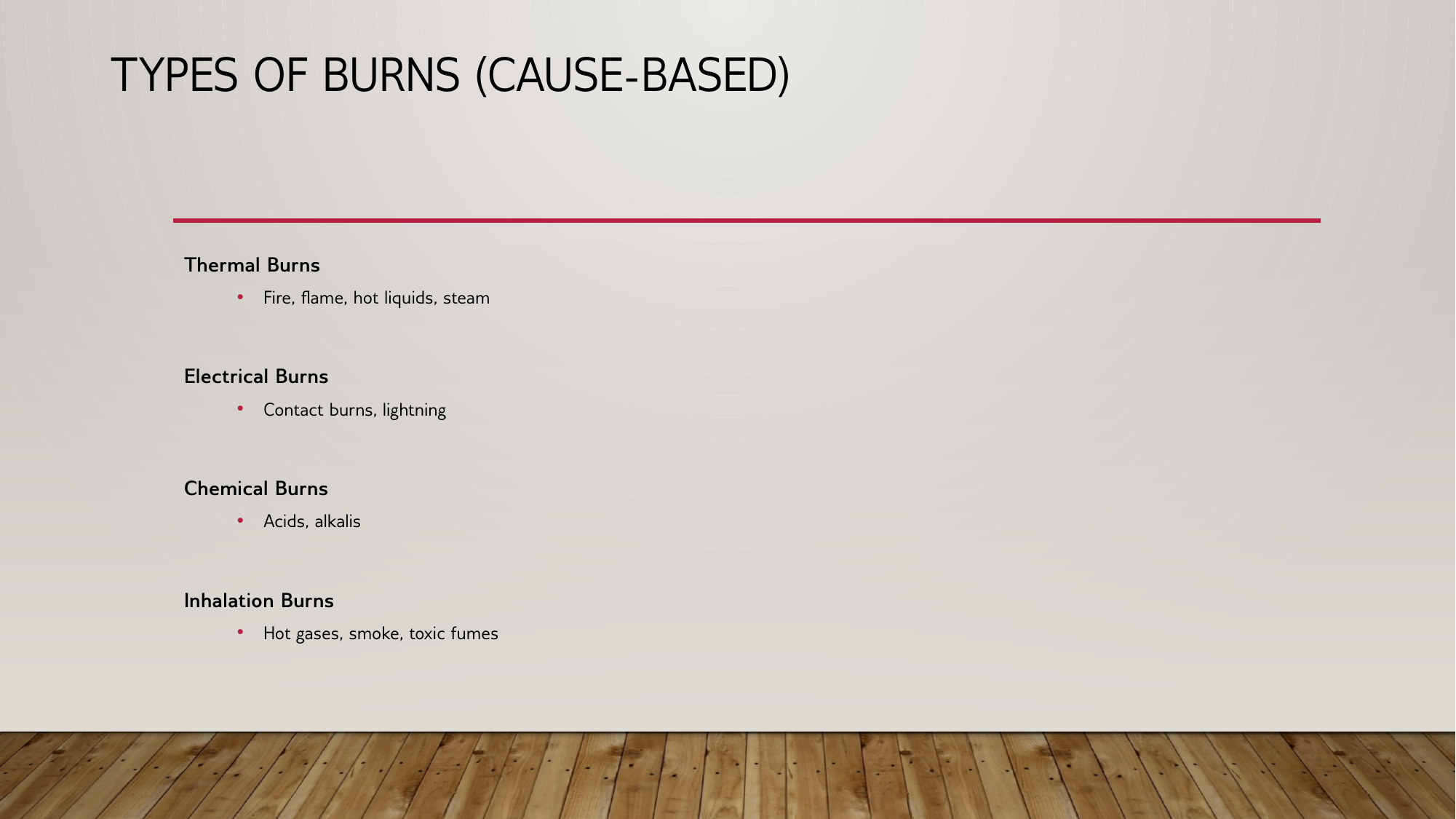

# Types of Burns (Cause-Based)
Thermal Burns
Fire, flame, hot liquids, steam

Electrical Burns
Contact burns, lightning

Chemical Burns
Acids, alkalis

Inhalation Burns
Hot gases, smoke, toxic fumes